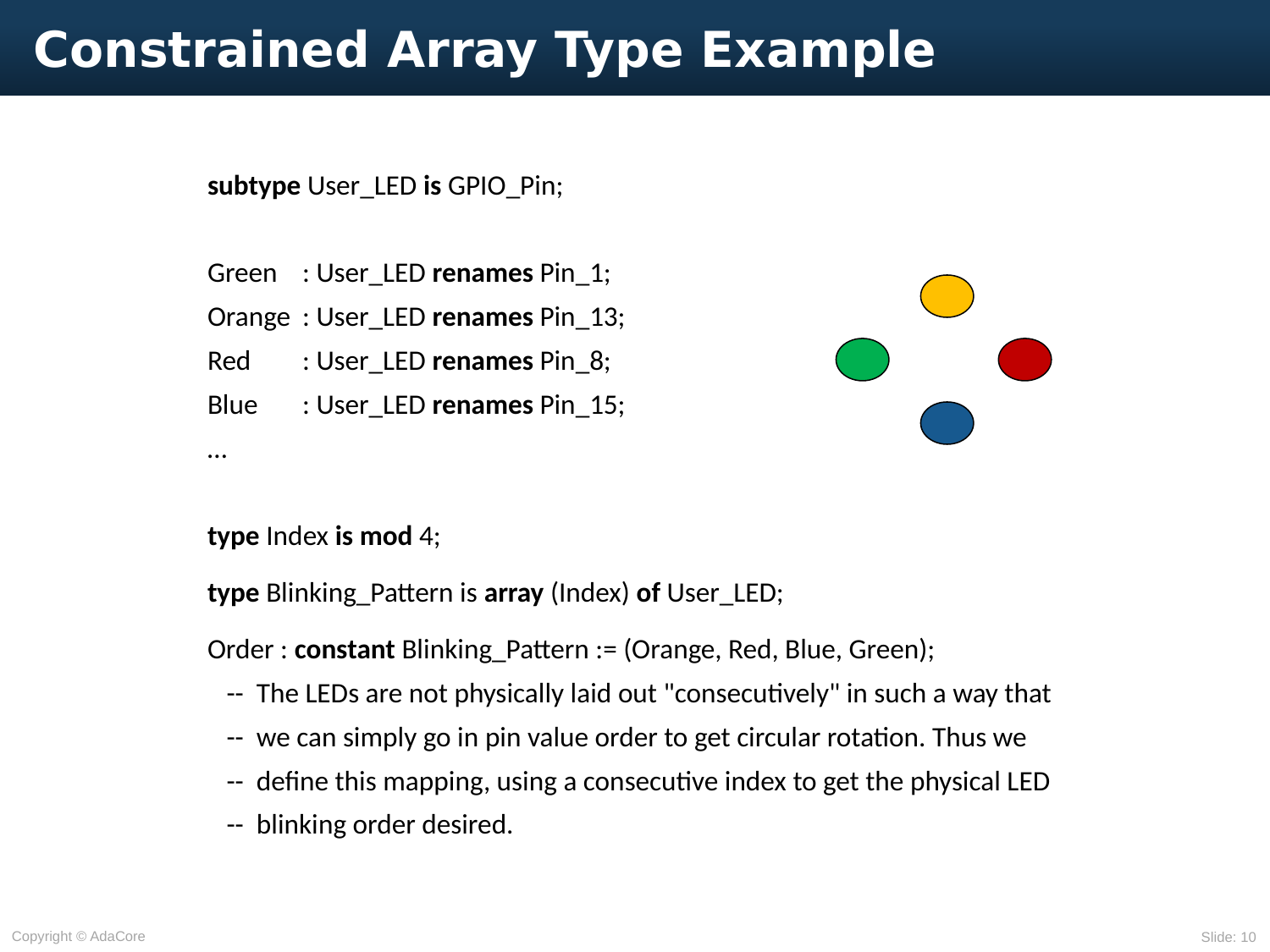

# Constrained Array Type Example
subtype User_LED is GPIO_Pin;

Green  	: User_LED renames Pin_1;
Orange	: User_LED renames Pin_13;
Red    	: User_LED renames Pin_8;
Blue   	: User_LED renames Pin_15;
…

type Index is mod 4;
type Blinking_Pattern is array (Index) of User_LED;
Order : constant Blinking_Pattern := (Orange, Red, Blue, Green);
   --  The LEDs are not physically laid out "consecutively" in such a way that
   --  we can simply go in pin value order to get circular rotation. Thus we
   --  define this mapping, using a consecutive index to get the physical LED
   --  blinking order desired.